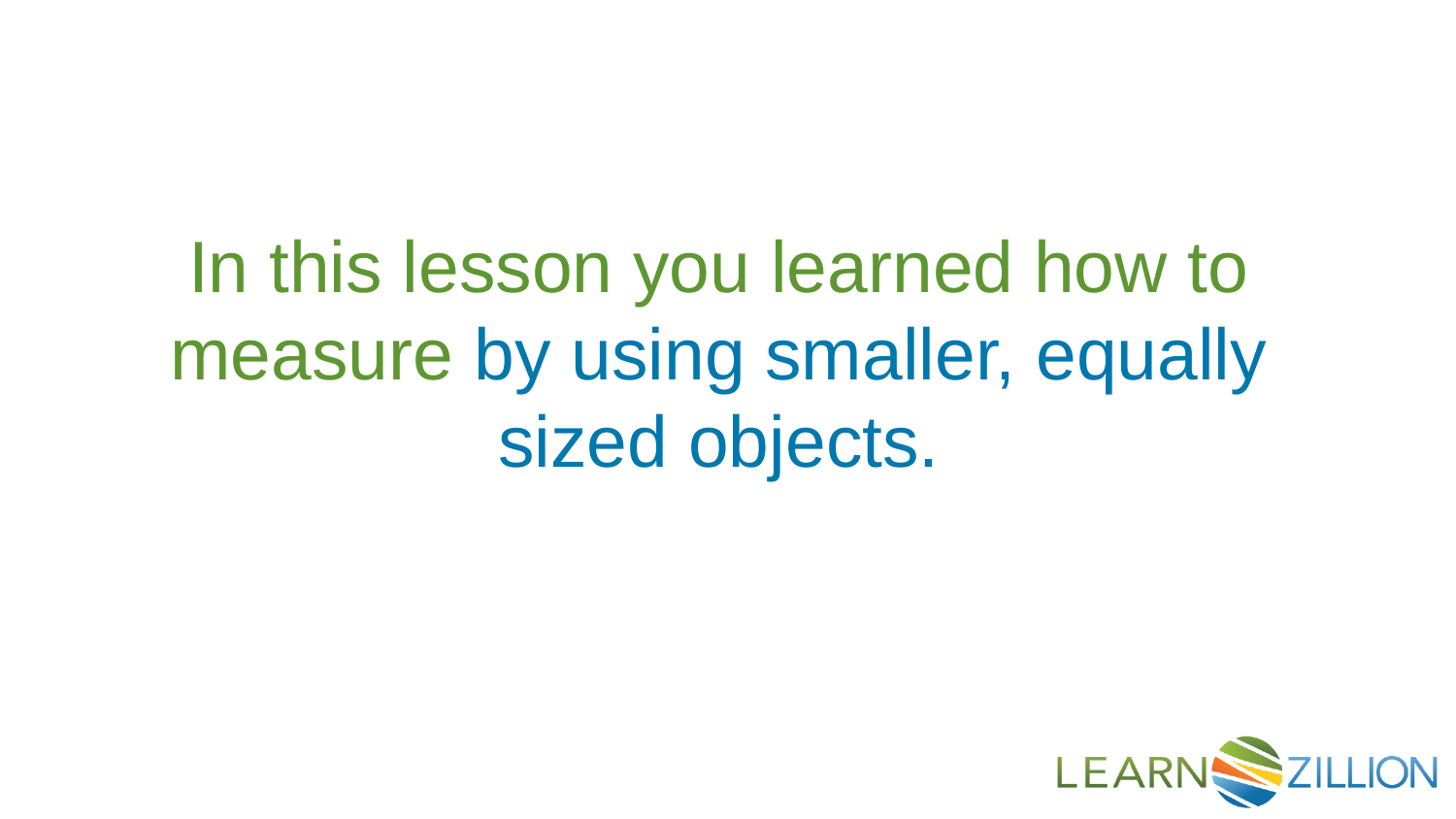

In this lesson you learned how to measure by using smaller, equally sized objects.